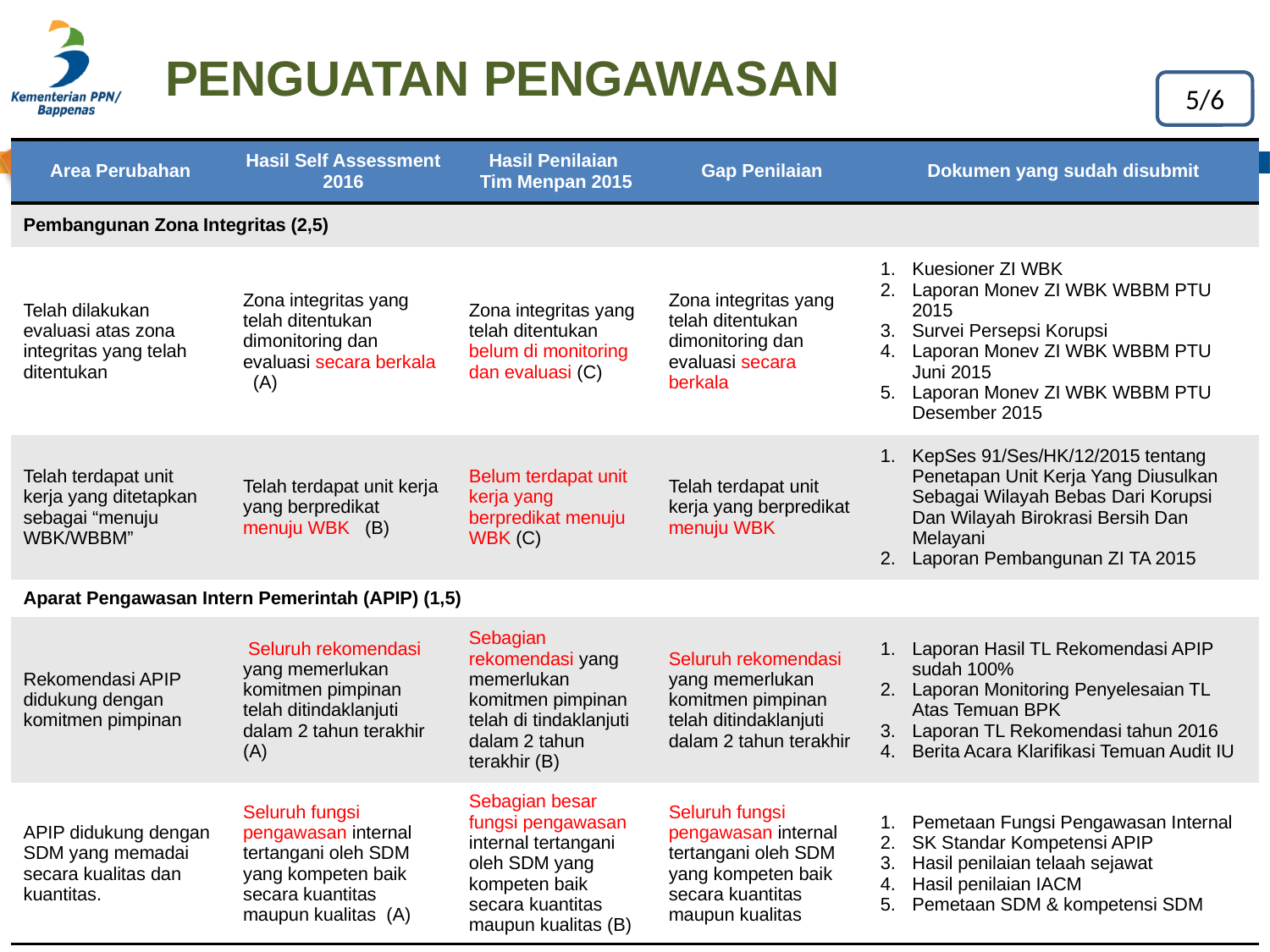

# PENGUATAN PENGAWASAN
5/6
| Area Perubahan | Hasil Self Assessment 2016 | Hasil Penilaian Tim Menpan 2015 | Gap Penilaian | Dokumen yang sudah disubmit |
| --- | --- | --- | --- | --- |
| Pembangunan Zona Integritas (2,5) |  |  |  |  |
| Telah dilakukan evaluasi atas zona integritas yang telah ditentukan | Zona integritas yang telah ditentukan dimonitoring dan evaluasi secara berkala (A) | Zona integritas yang telah ditentukan belum di monitoring dan evaluasi (C) | Zona integritas yang telah ditentukan dimonitoring dan evaluasi secara berkala | Kuesioner ZI WBK Laporan Monev ZI WBK WBBM PTU 2015 Survei Persepsi Korupsi Laporan Monev ZI WBK WBBM PTU Juni 2015 Laporan Monev ZI WBK WBBM PTU Desember 2015 |
| Telah terdapat unit kerja yang ditetapkan sebagai “menuju WBK/WBBM” | Telah terdapat unit kerja yang berpredikat menuju WBK (B) | Belum terdapat unit kerja yang berpredikat menuju WBK (C) | Telah terdapat unit kerja yang berpredikat menuju WBK | KepSes 91/Ses/HK/12/2015 tentang Penetapan Unit Kerja Yang Diusulkan Sebagai Wilayah Bebas Dari Korupsi Dan Wilayah Birokrasi Bersih Dan Melayani Laporan Pembangunan ZI TA 2015 |
| Aparat Pengawasan Intern Pemerintah (APIP) (1,5) |  |  |  |  |
| Rekomendasi APIP didukung dengan komitmen pimpinan | Seluruh rekomendasi yang memerlukan komitmen pimpinan telah ditindaklanjuti dalam 2 tahun terakhir (A) | Sebagian rekomendasi yang memerlukan komitmen pimpinan telah di tindaklanjuti dalam 2 tahun terakhir (B) | Seluruh rekomendasi yang memerlukan komitmen pimpinan telah ditindaklanjuti dalam 2 tahun terakhir | Laporan Hasil TL Rekomendasi APIP sudah 100% Laporan Monitoring Penyelesaian TL Atas Temuan BPK Laporan TL Rekomendasi tahun 2016 Berita Acara Klarifikasi Temuan Audit IU |
| APIP didukung dengan SDM yang memadai secara kualitas dan kuantitas. | Seluruh fungsi pengawasan internal tertangani oleh SDM yang kompeten baik secara kuantitas maupun kualitas (A) | Sebagian besar fungsi pengawasan internal tertangani oleh SDM yang kompeten baik secara kuantitas maupun kualitas (B) | Seluruh fungsi pengawasan internal tertangani oleh SDM yang kompeten baik secara kuantitas maupun kualitas | Pemetaan Fungsi Pengawasan Internal SK Standar Kompetensi APIP Hasil penilaian telaah sejawat Hasil penilaian IACM Pemetaan SDM & kompetensi SDM |